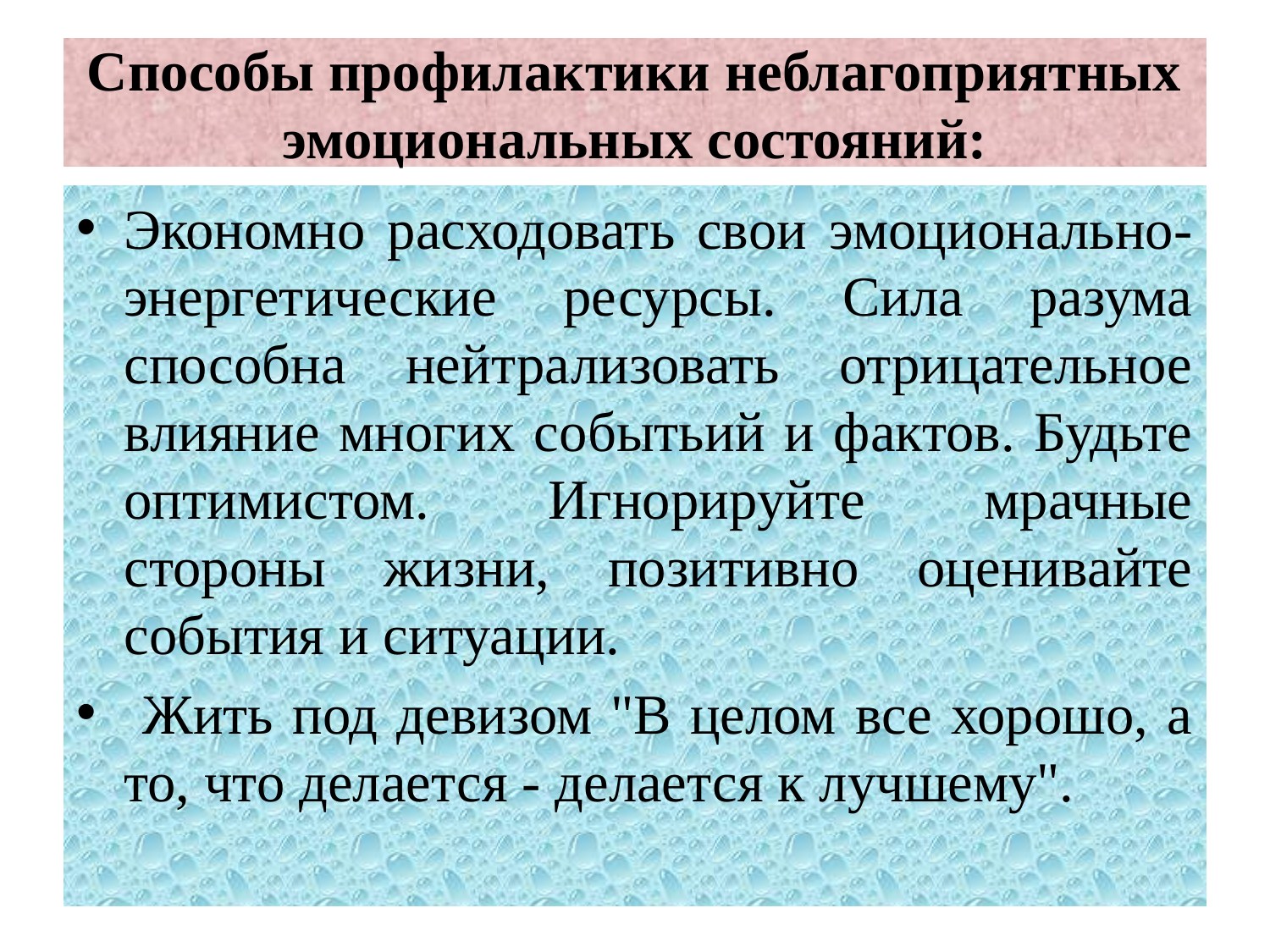

# Способы профилактики неблагоприятных эмоциональных состояний:
Экономно расходовать свои эмоционально-энергетические ресурсы. Сила разума способна нейтрализовать отрицательное влияние многих событьий и фактов. Будьте оптимистом. Игнорируйте мрачные стороны жизни, позитивно оценивайте события и ситуации.
 Жить под девизом "В целом все хорошо, а то, что делается - делается к лучшему".